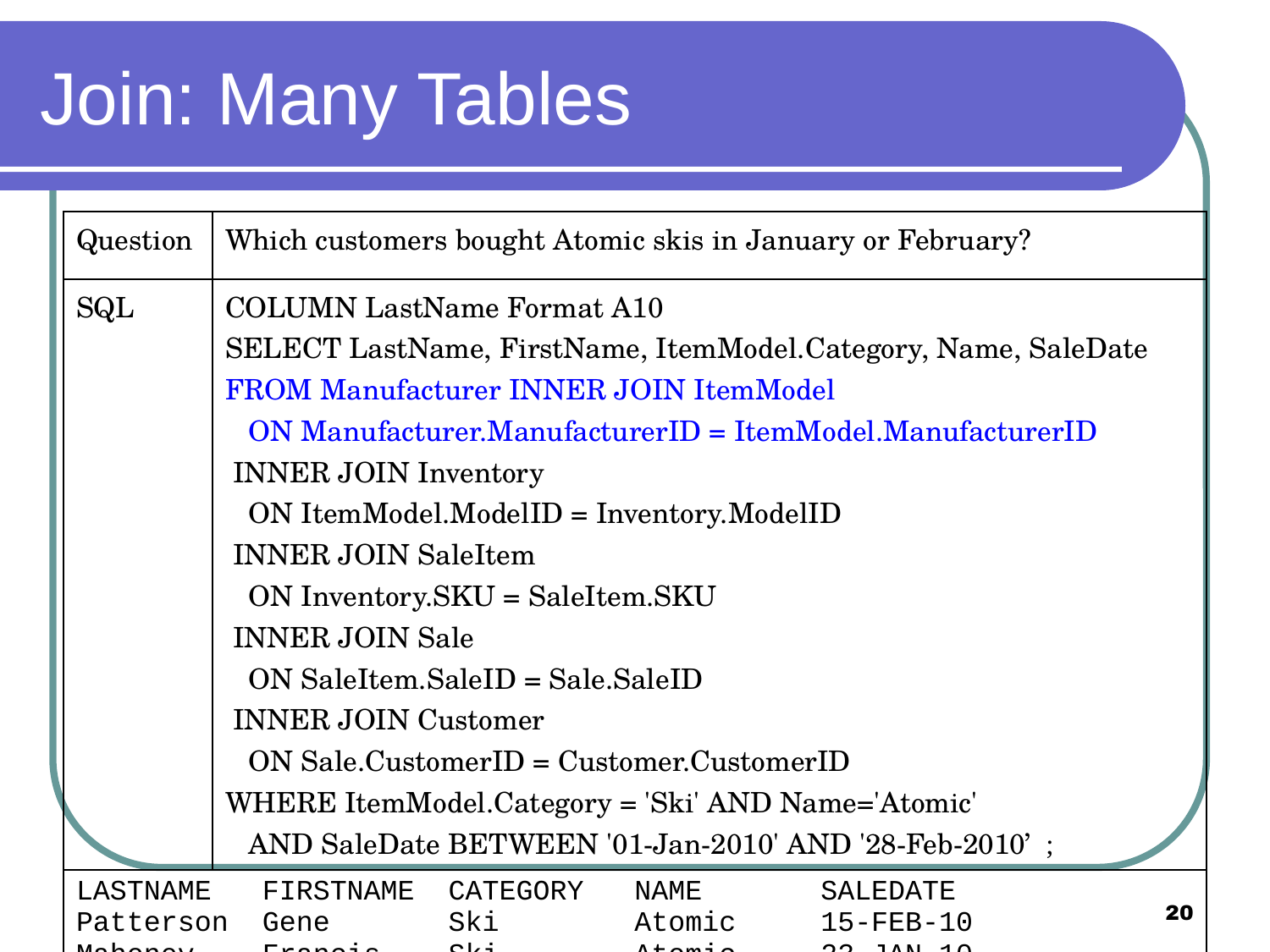

# Join: Many Tables
| Question | Which customers bought Atomic skis in January or February? |
| --- | --- |
| SQL | COLUMN LastName Format A10 SELECT LastName, FirstName, ItemModel.Category, Name, SaleDate FROM Manufacturer INNER JOIN ItemModel ON Manufacturer.ManufacturerID = ItemModel.ManufacturerID INNER JOIN Inventory ON ItemModel.ModelID = Inventory.ModelID INNER JOIN SaleItem ON Inventory.SKU = SaleItem.SKU INNER JOIN Sale ON SaleItem.SaleID = Sale.SaleID INNER JOIN Customer ON Sale.CustomerID = Customer.CustomerID WHERE ItemModel.Category = 'Ski' AND Name='Atomic' AND SaleDate BETWEEN '01-Jan-2010' AND '28-Feb-2010’ ; |
| LASTNAME FIRSTNAME CATEGORY NAME SALEDATE Patterson Gene Ski Atomic 15-FEB-10 Mahoney Francis Ski Atomic 23-JAN-10 |  |
20